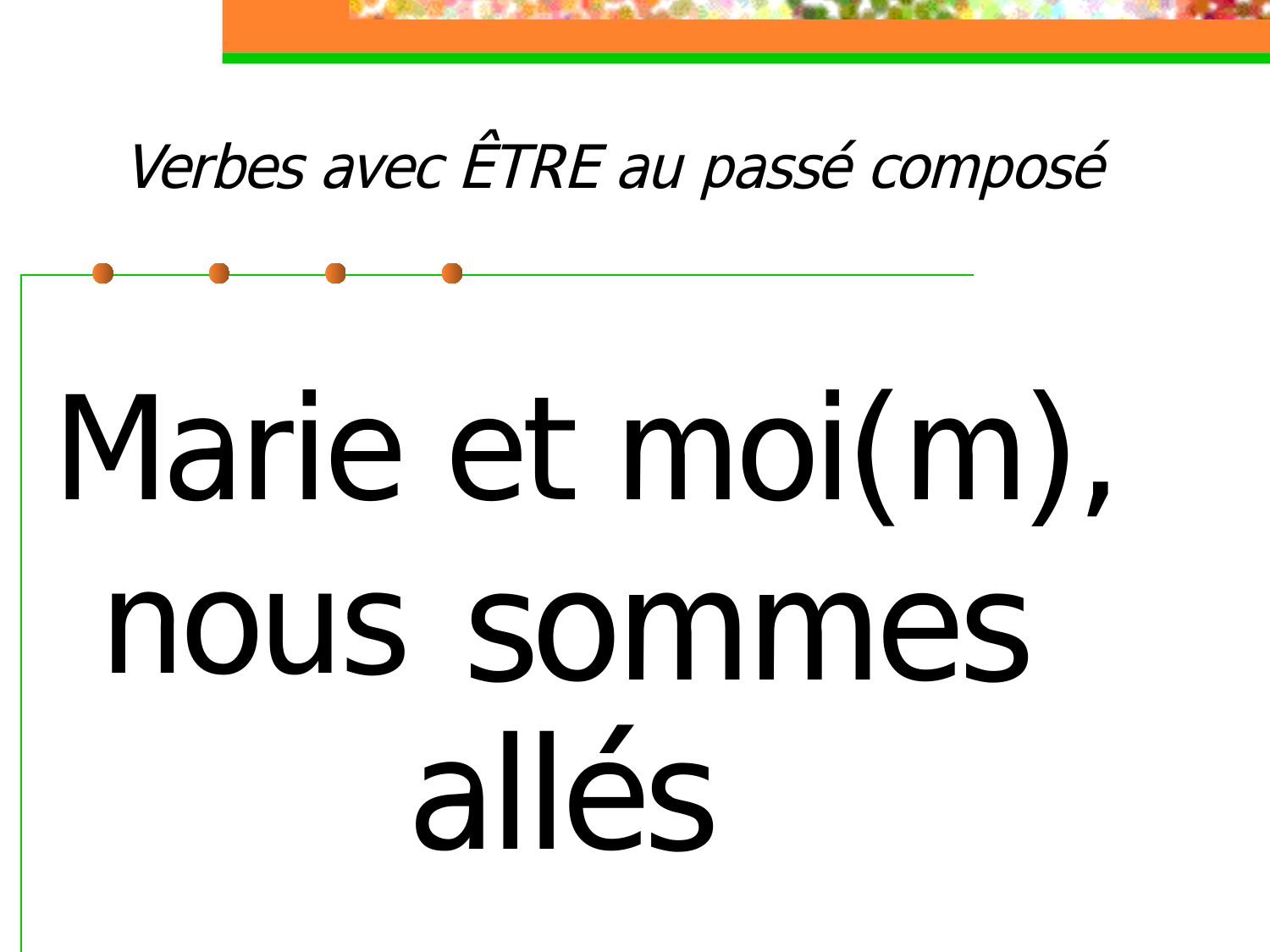

# Verbes avec ÊTRE au passé composé
Marie et moi(m), nous
sommes
allés